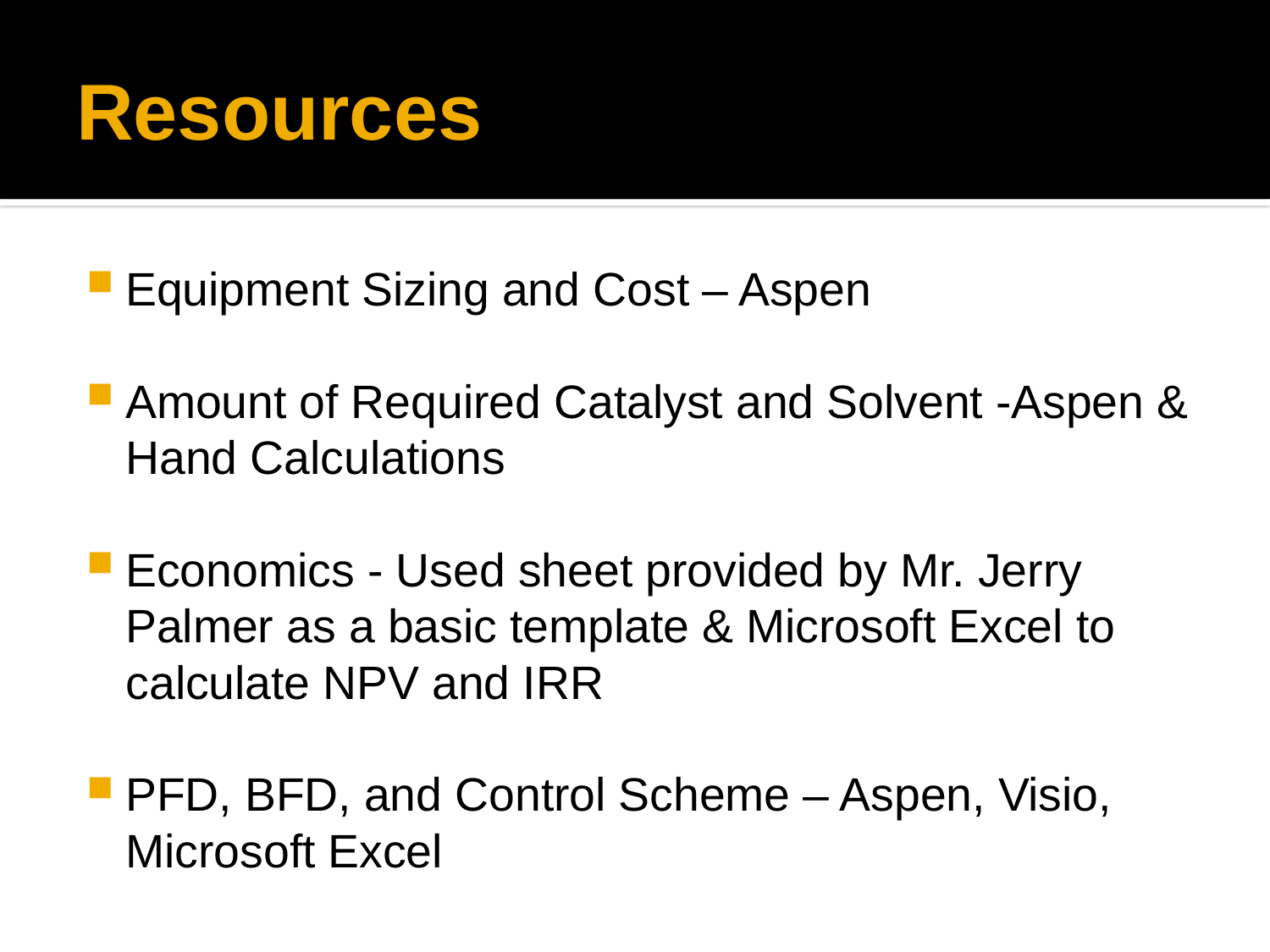

# Resources
Equipment Sizing and Cost – Aspen

Amount of Required Catalyst and Solvent -Aspen & Hand Calculations

Economics - Used sheet provided by Mr. Jerry Palmer as a basic template & Microsoft Excel to calculate NPV and IRR

PFD, BFD, and Control Scheme – Aspen, Visio, Microsoft Excel